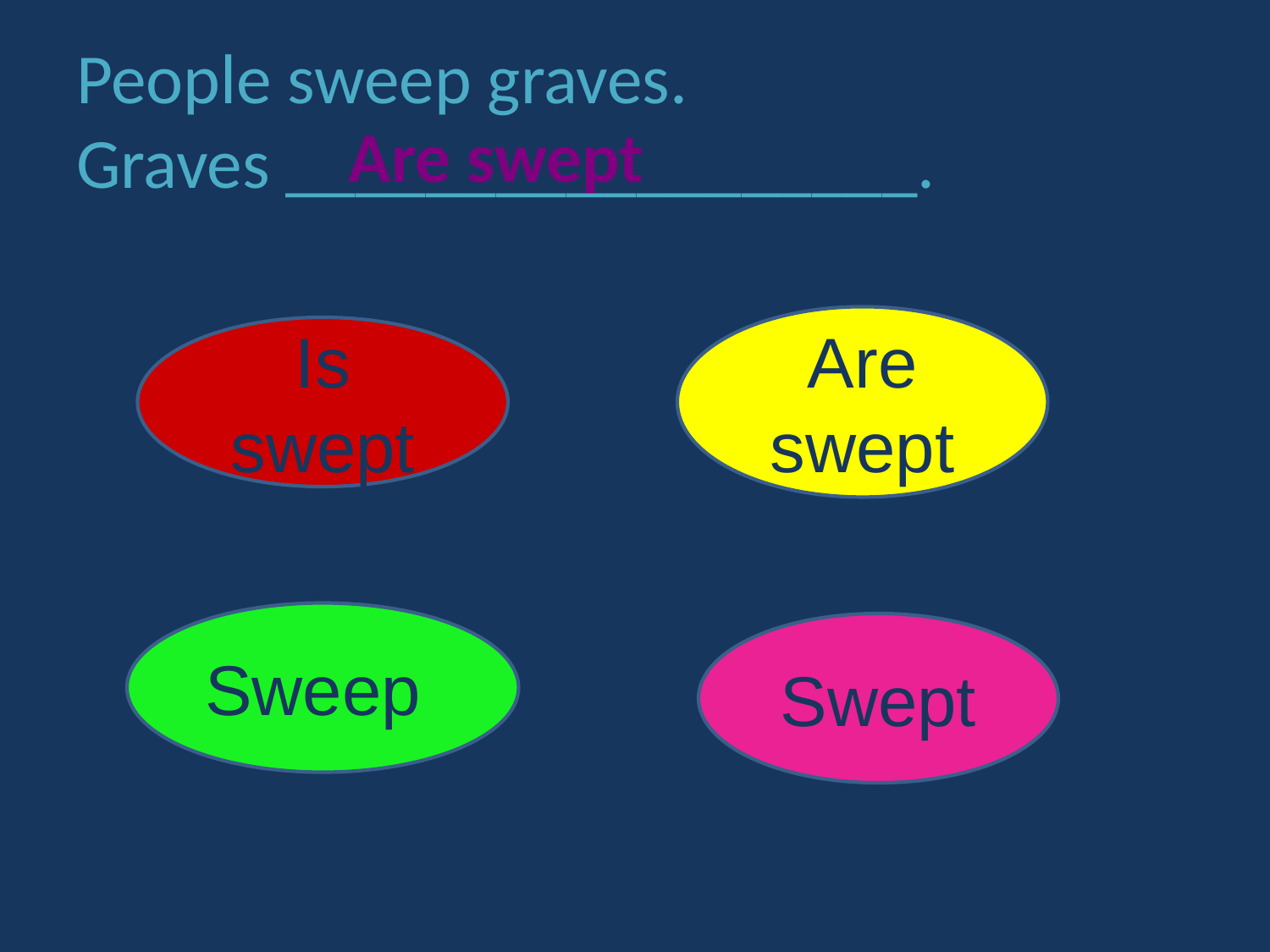

# People sweep graves. Graves __________________.
Are swept

Are swept
Is swept
Sweep
Swept